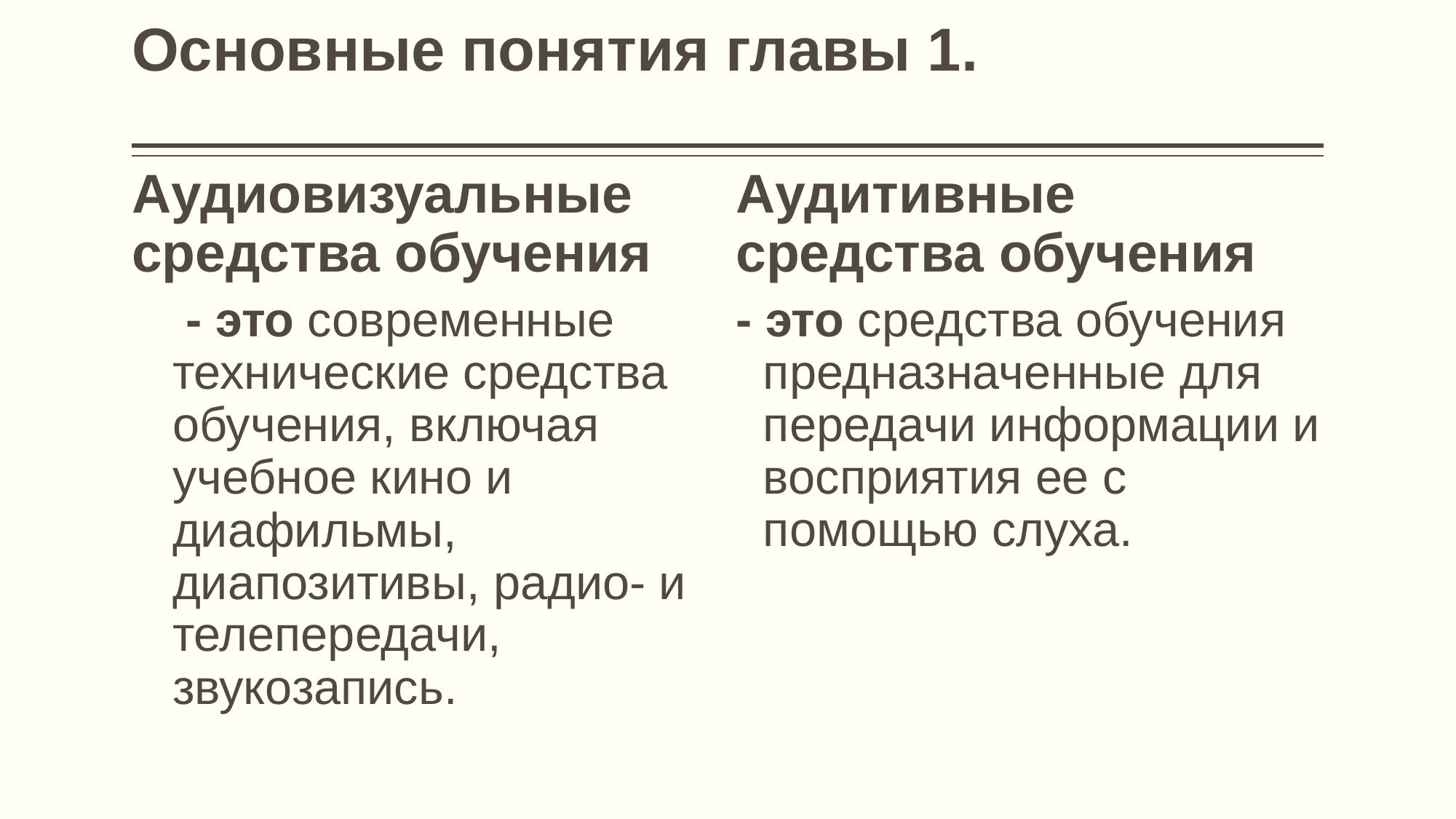

# Основные понятия главы 1.
Аудиовизуальные средства обучения
Аудитивные средства обучения
    - это современные технические средства обучения, включая учебное кино и диафильмы, диапозитивы, радио- и телепередачи, звукозапись.

- это средства обучения предназначенные для передачи информации и восприятия ее с помощью слуха.